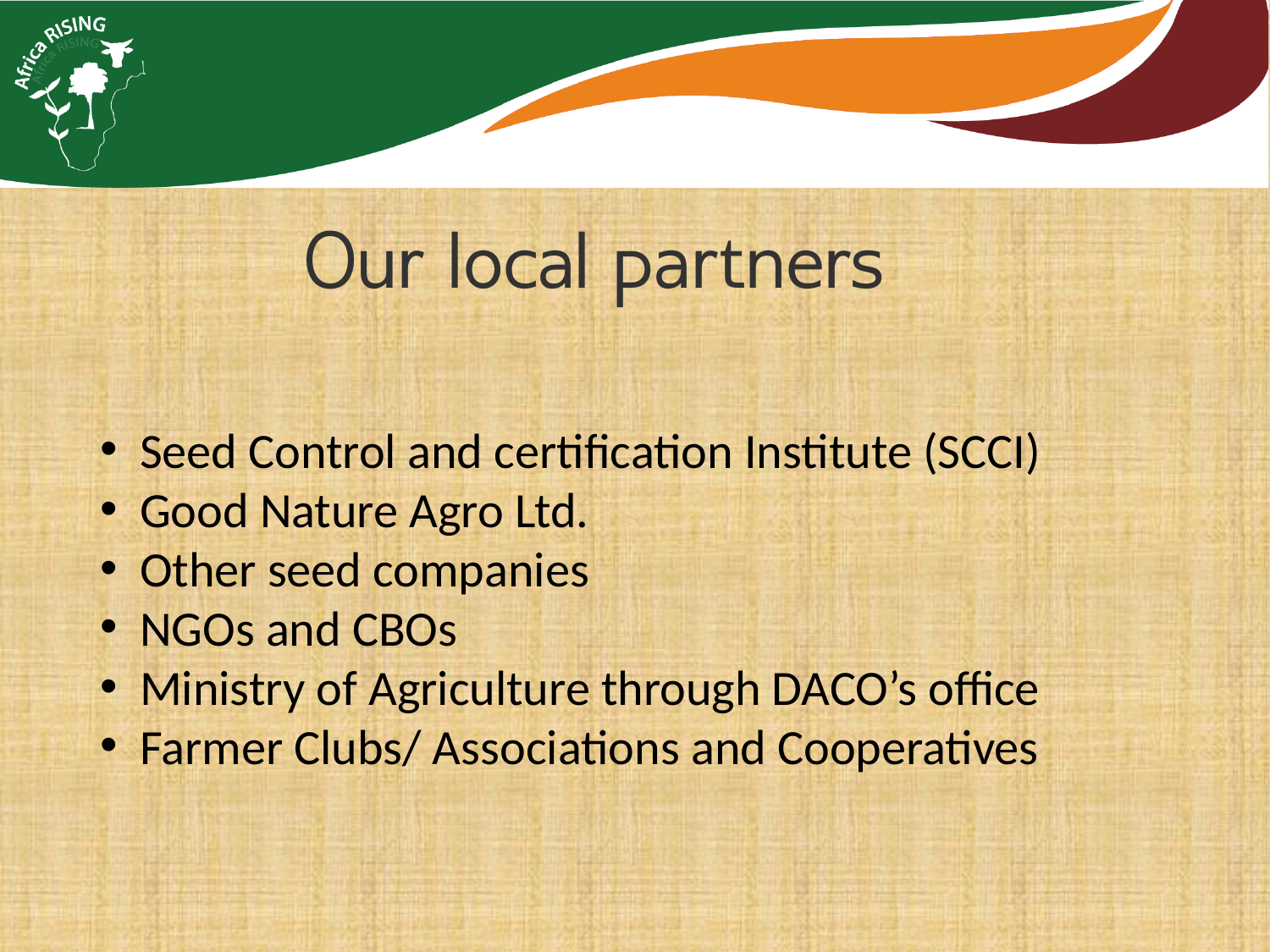

# Our local partners
Seed Control and certification Institute (SCCI)
Good Nature Agro Ltd.
Other seed companies
NGOs and CBOs
Ministry of Agriculture through DACO’s office
Farmer Clubs/ Associations and Cooperatives